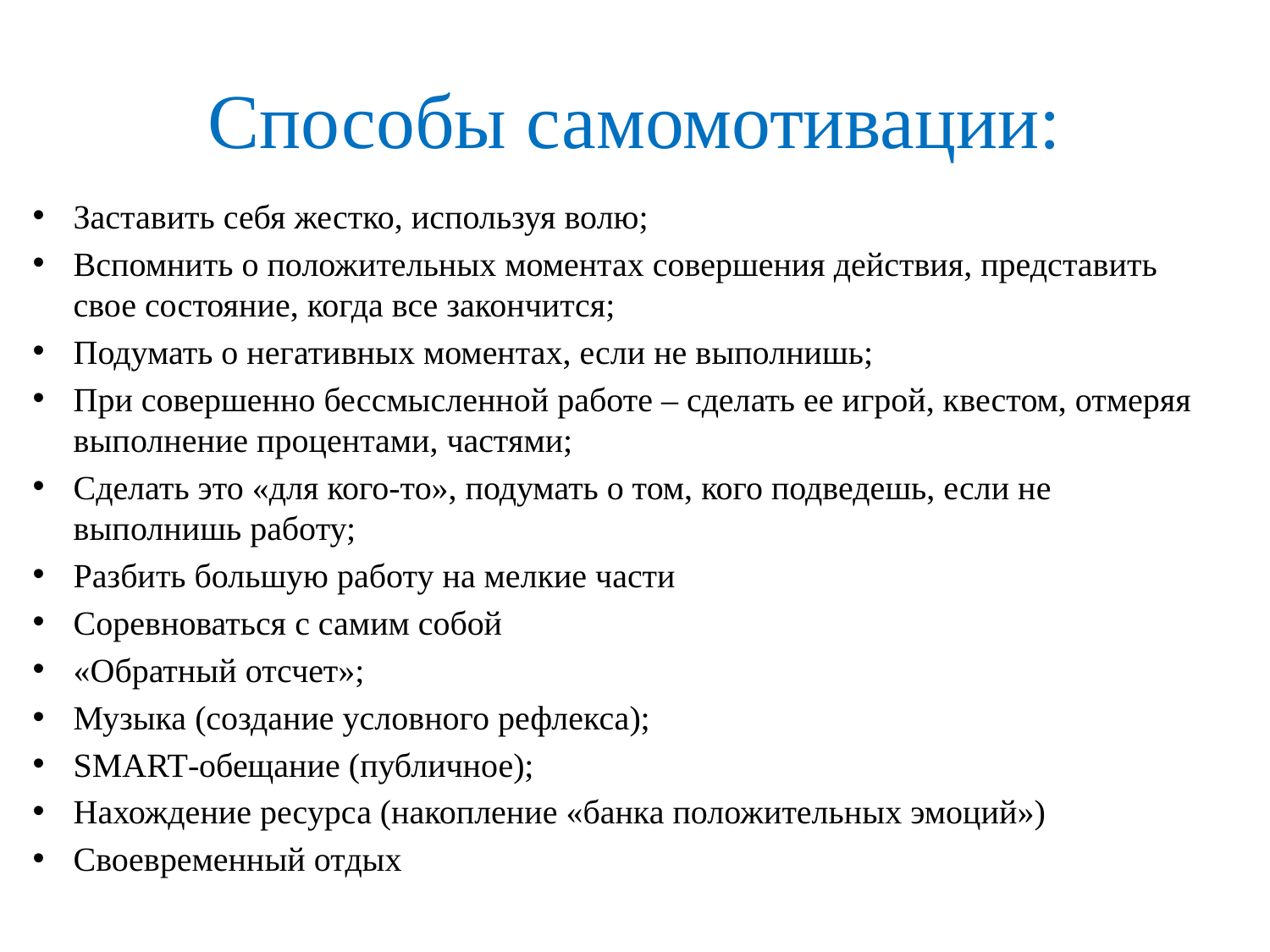

# Способы самомотивации:
Заставить себя жестко, используя волю;
Вспомнить о положительных моментах совершения действия, представить свое состояние, когда все закончится;
Подумать о негативных моментах, если не выполнишь;
При совершенно бессмысленной работе – сделать ее игрой, квестом, отмеряя выполнение процентами, частями;
Сделать это «для кого-то», подумать о том, кого подведешь, если не выполнишь работу;
Разбить большую работу на мелкие части
Соревноваться с самим собой
«Обратный отсчет»;
Музыка (создание условного рефлекса);
SMART-обещание (публичное);
Нахождение ресурса (накопление «банка положительных эмоций»)
Своевременный отдых